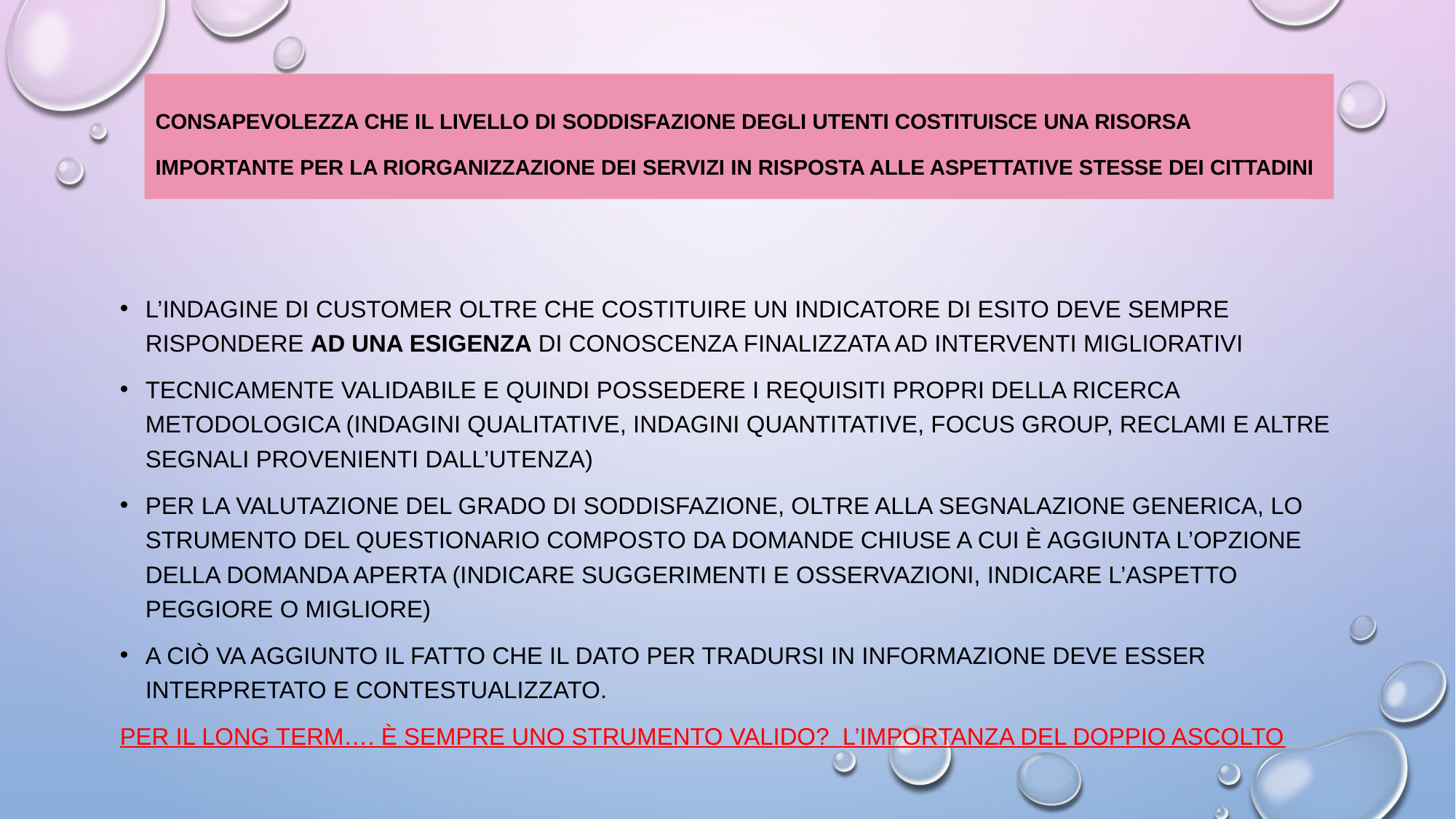

# consapevolezza che il livello di soddisfazione degli utenti costituisce una risorsa importante per la riorganizzazione dei servizi in risposta alle aspettative stesse dei cittadini
L’indagine di customer oltre che costituire un indicatore di esito deve sempre rispondere ad una esigenza di conoscenza finalizzata ad interventi migliorativi
tecnicamente validabile e quindi possedere i requisiti propri della ricerca metodologica (indagini qualitative, indagini quantitative, focus group, reclami e altre segnali provenienti dall’utenza)
Per la valutazione del grado di soddisfazione, oltre alla segnalazione generica, lo strumento del questionario composto da domande chiuse a cui è aggiunta l’opzione della domanda aperta (indicare suggerimenti e osservazioni, indicare l’aspetto peggiore o migliore)
A ciò va aggiunto il fatto che il dato per tradursi in informazione deve esser interpretato e contestualizzato.
PER IL LONG TERM…. È SEMPRE UNO STRUMENTO VALIDO?  L’IMPORTANZA DEL Doppio Ascolto